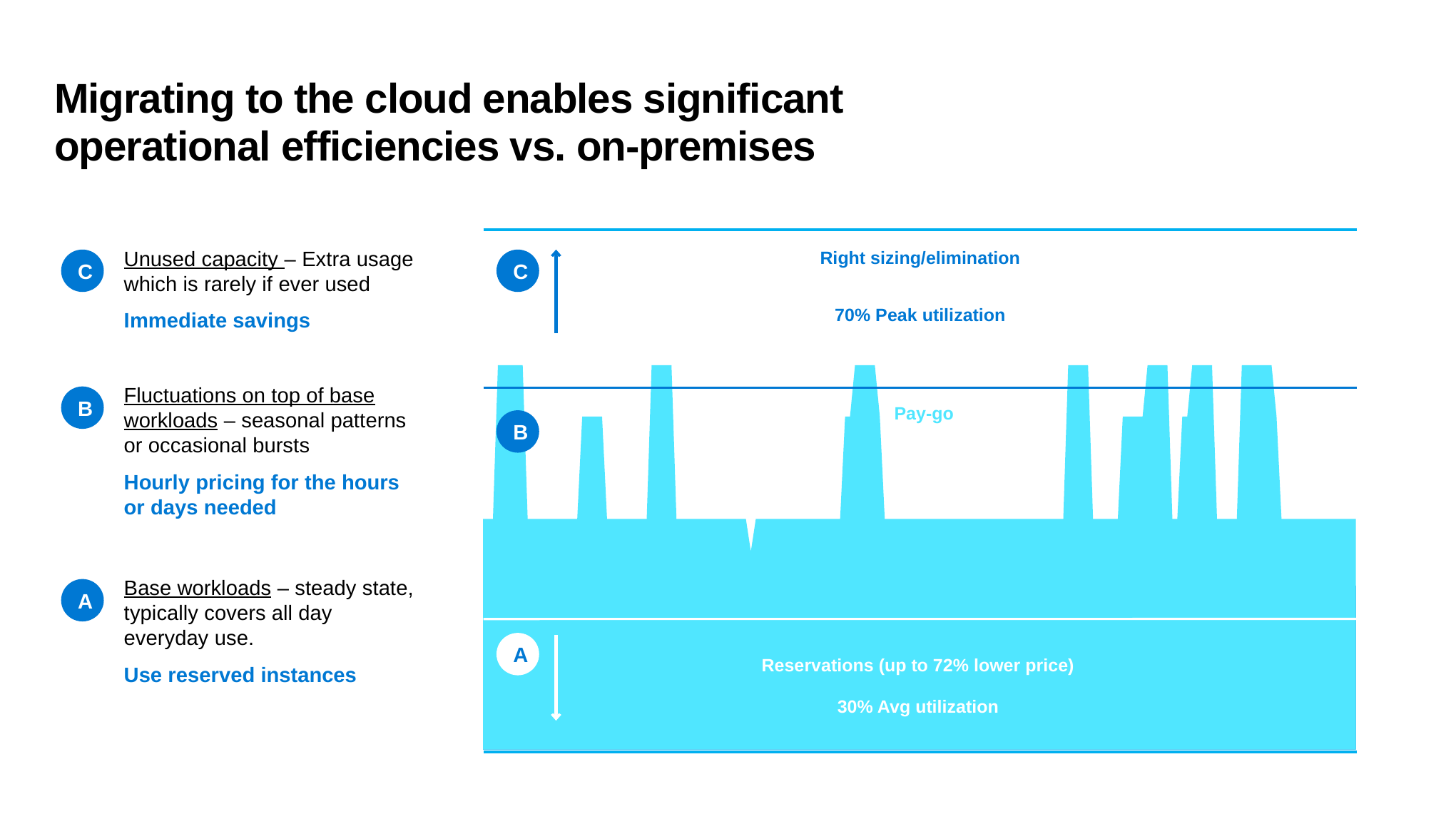

# Migrating to the cloud enables significant operational efficiencies vs. on-premises

### Chart

| Category |  |  |
|---|---|---|
100% On-prem capacity
Right sizing/elimination
70% Peak utilization
Pay-go
Reservations (up to 72% lower price)
30% Avg utilization
Unused capacity – Extra usage which is rarely if ever used
Immediate savings
C
C
Fluctuations on top of base workloads – seasonal patterns or occasional bursts
Hourly pricing for the hours or days needed
B
B
Base workloads – steady state, typically covers all day
everyday use.
Use reserved instances
A
A
MW = Megawatts